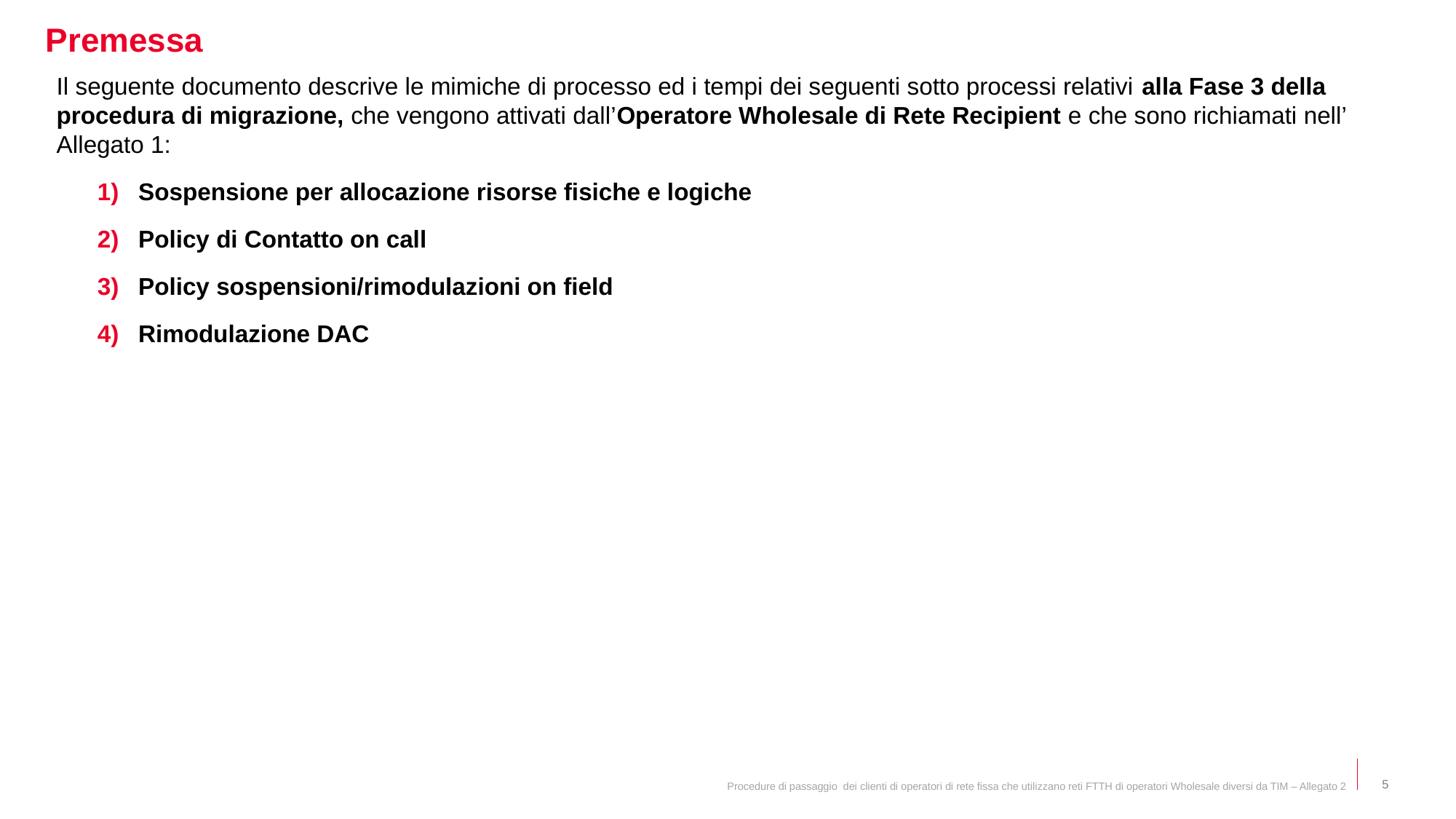

Premessa
Il seguente documento descrive le mimiche di processo ed i tempi dei seguenti sotto processi relativi alla Fase 3 della procedura di migrazione, che vengono attivati dall’Operatore Wholesale di Rete Recipient e che sono richiamati nell’ Allegato 1:
Sospensione per allocazione risorse fisiche e logiche
Policy di Contatto on call
Policy sospensioni/rimodulazioni on field
Rimodulazione DAC